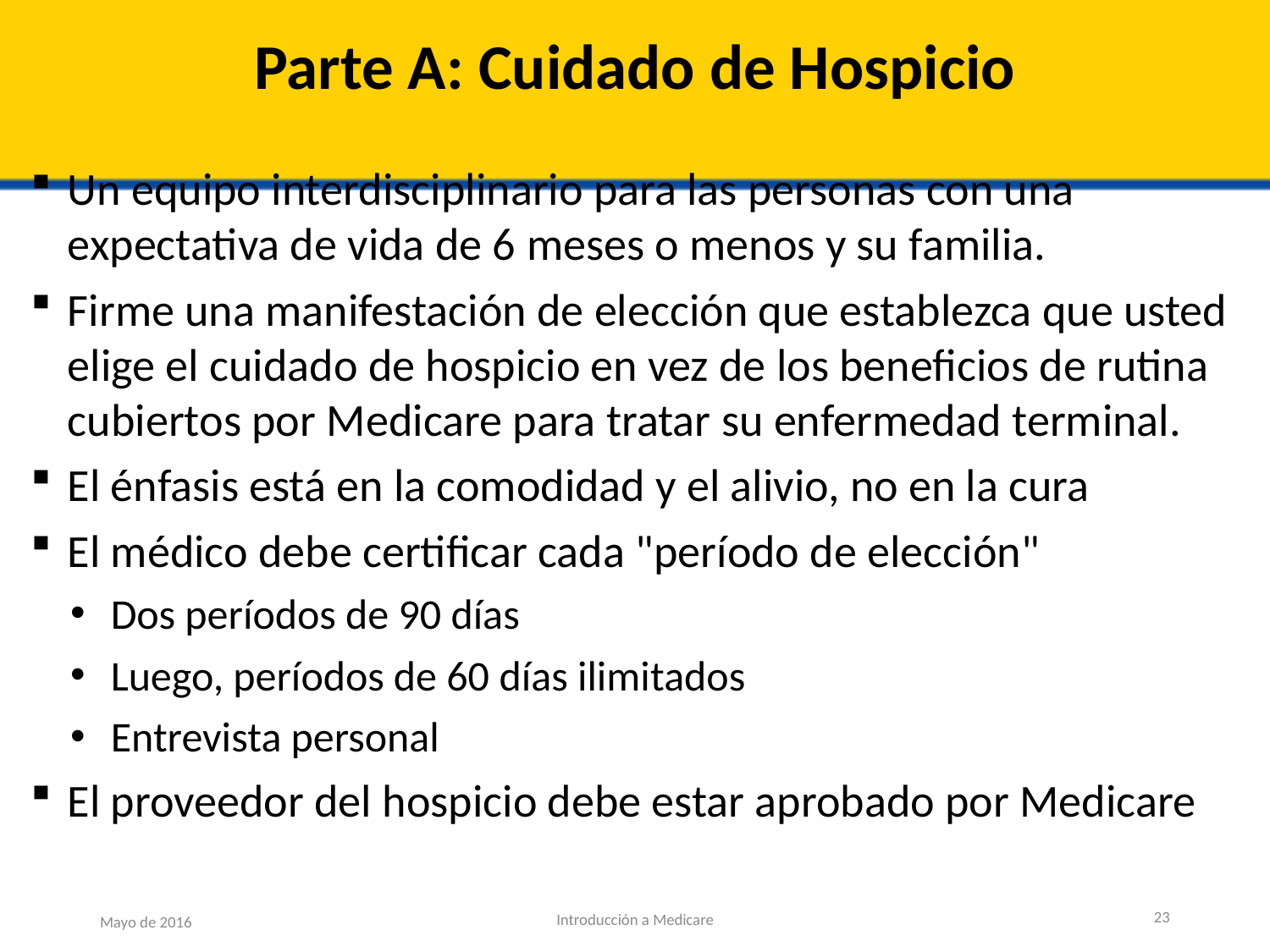

# Parte A: Cuidado de Hospicio
Un equipo interdisciplinario para las personas con una expectativa de vida de 6 meses o menos y su familia.
Firme una manifestación de elección que establezca que usted elige el cuidado de hospicio en vez de los beneficios de rutina cubiertos por Medicare para tratar su enfermedad terminal.
El énfasis está en la comodidad y el alivio, no en la cura
El médico debe certificar cada "período de elección"
Dos períodos de 90 días
Luego, períodos de 60 días ilimitados
Entrevista personal
El proveedor del hospicio debe estar aprobado por Medicare
23
Introducción a Medicare
Mayo de 2016